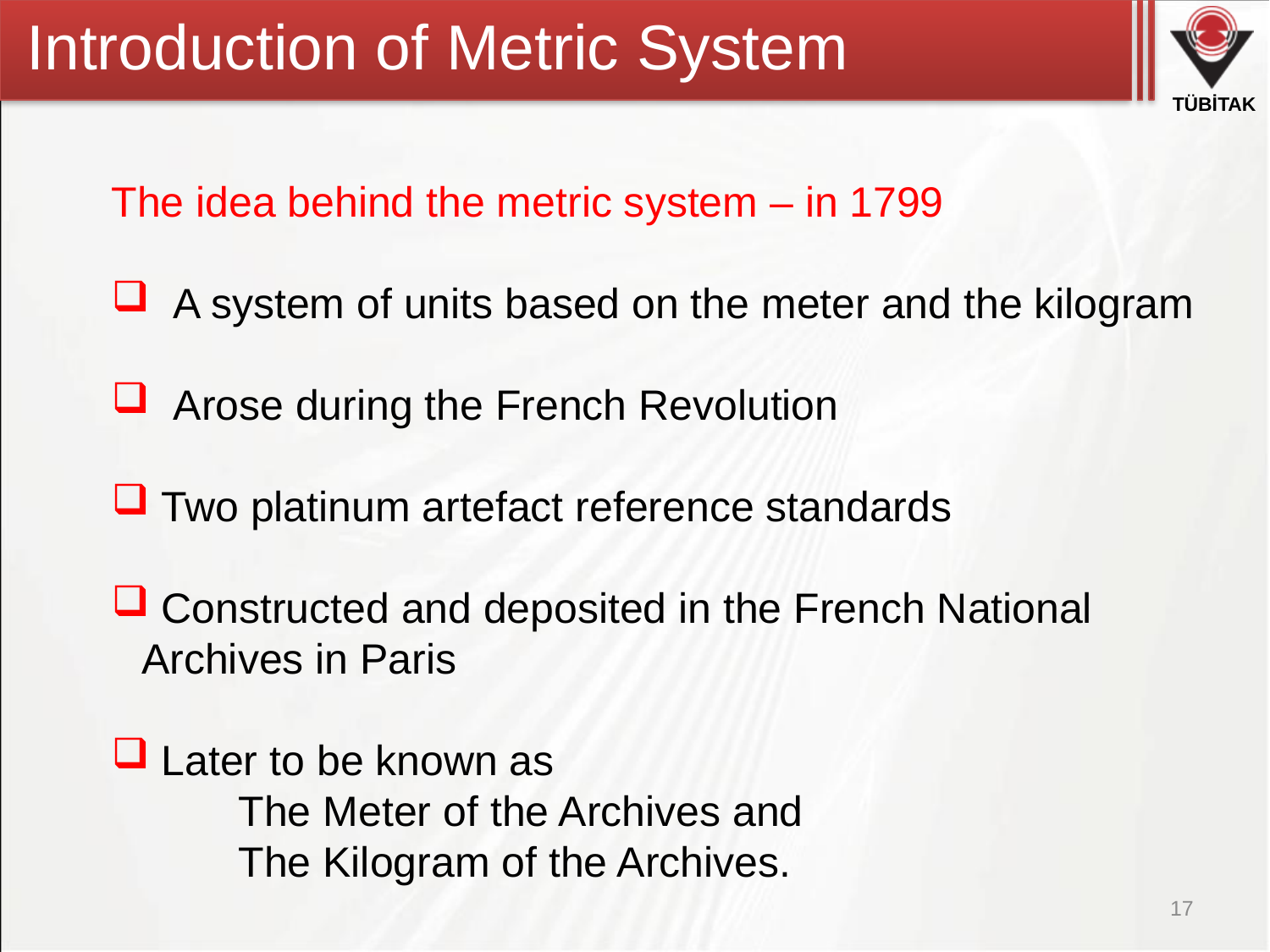

Introduction of Metric System

The idea behind the metric system – in 1799

  A system of units based on the meter and the kilogram

  Arose during the French Revolution

 Two platinum artefact reference standards

 Constructed and deposited in the French National  	Archives in Paris

 Later to be known as
		The Meter of the Archives and
		The Kilogram of the Archives.

17